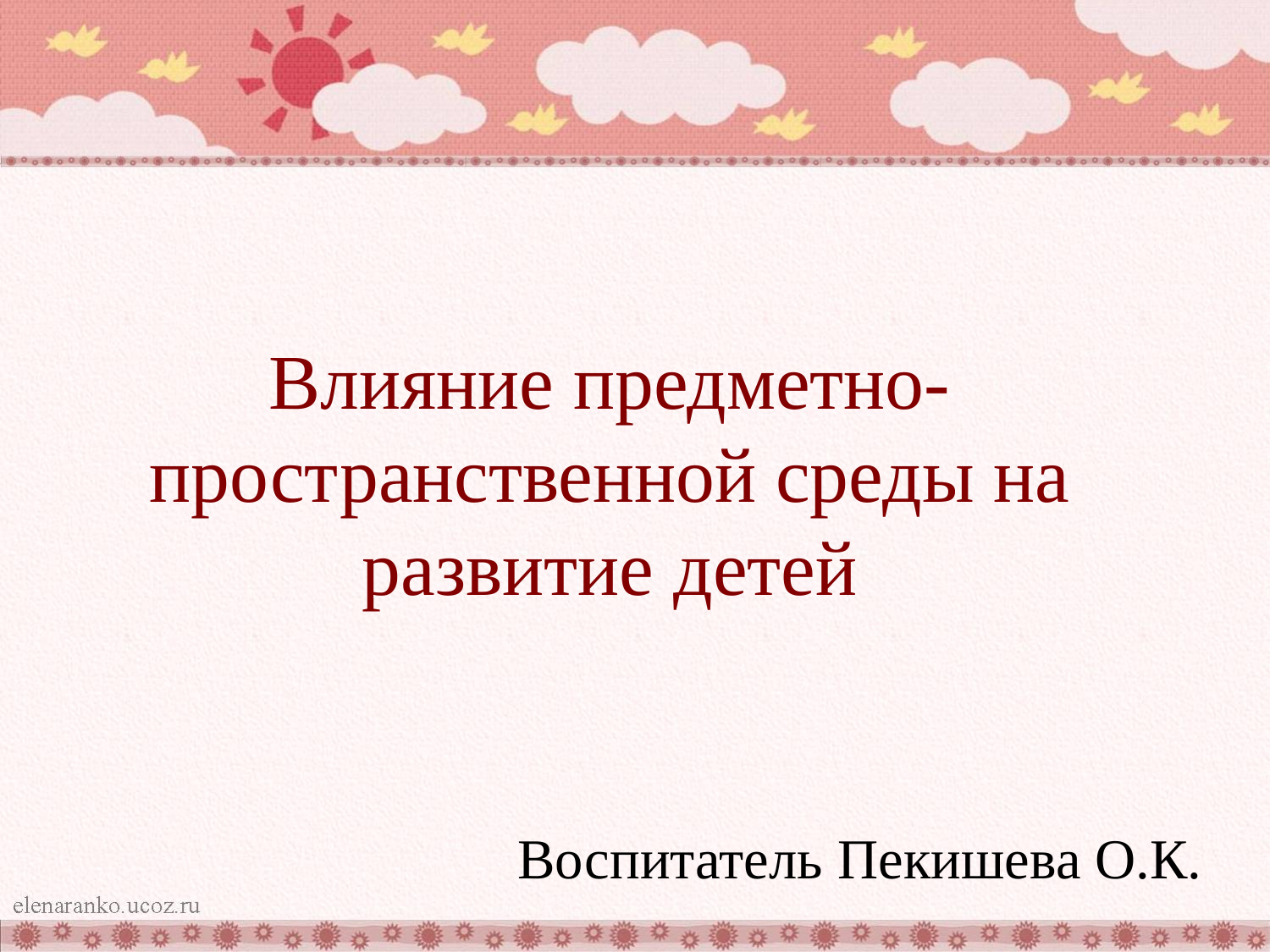

# Влияние предметно- пространственной среды на развитие детей
Воспитатель Пекишева О.К.